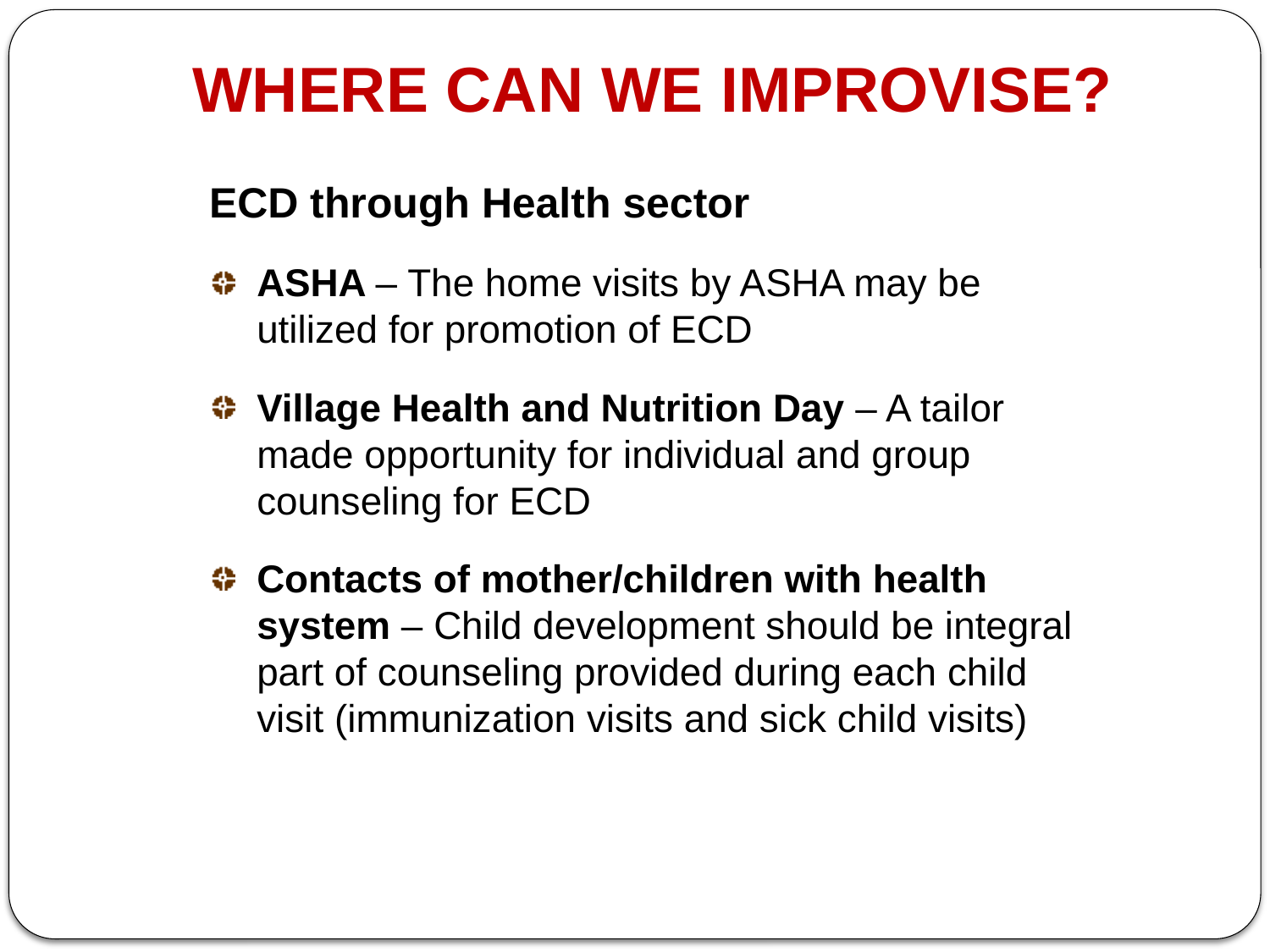

WHERE CAN WE IMPROVISE?
ECD through Health sector
ASHA – The home visits by ASHA may be utilized for promotion of ECD
Village Health and Nutrition Day – A tailor made opportunity for individual and group counseling for ECD
Contacts of mother/children with health system – Child development should be integral part of counseling provided during each child visit (immunization visits and sick child visits)